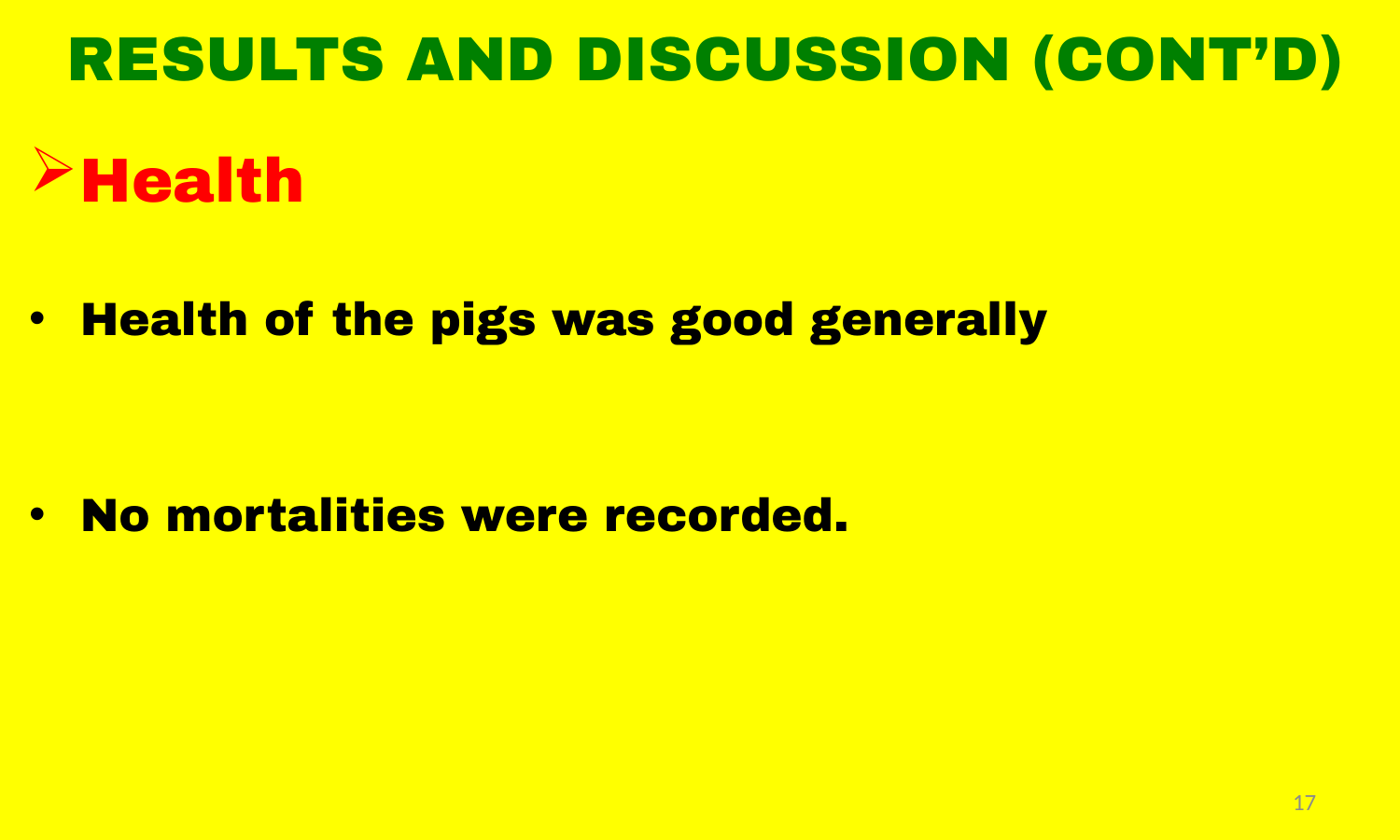

# RESULTS AND DISCUSSION (CONT’D)
Health

Health of the pigs was good generally

No mortalities were recorded.
17